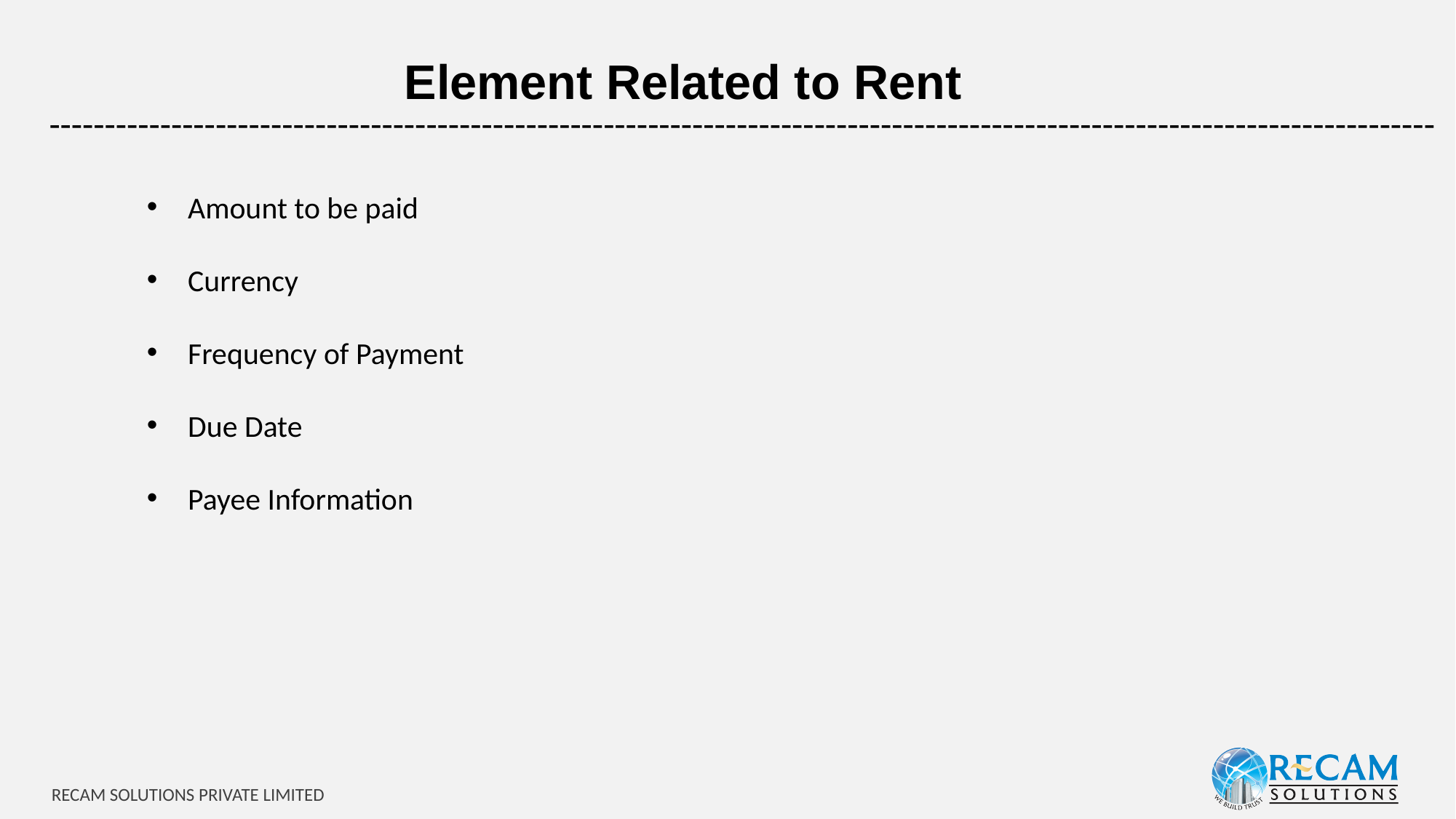

Element Related to Rent
-----------------------------------------------------------------------------------------------------------------------------

Amount to be paid

Currency

Frequency of Payment

Due Date

Payee Information

RECAM SOLUTIONS PRIVATE LIMITED